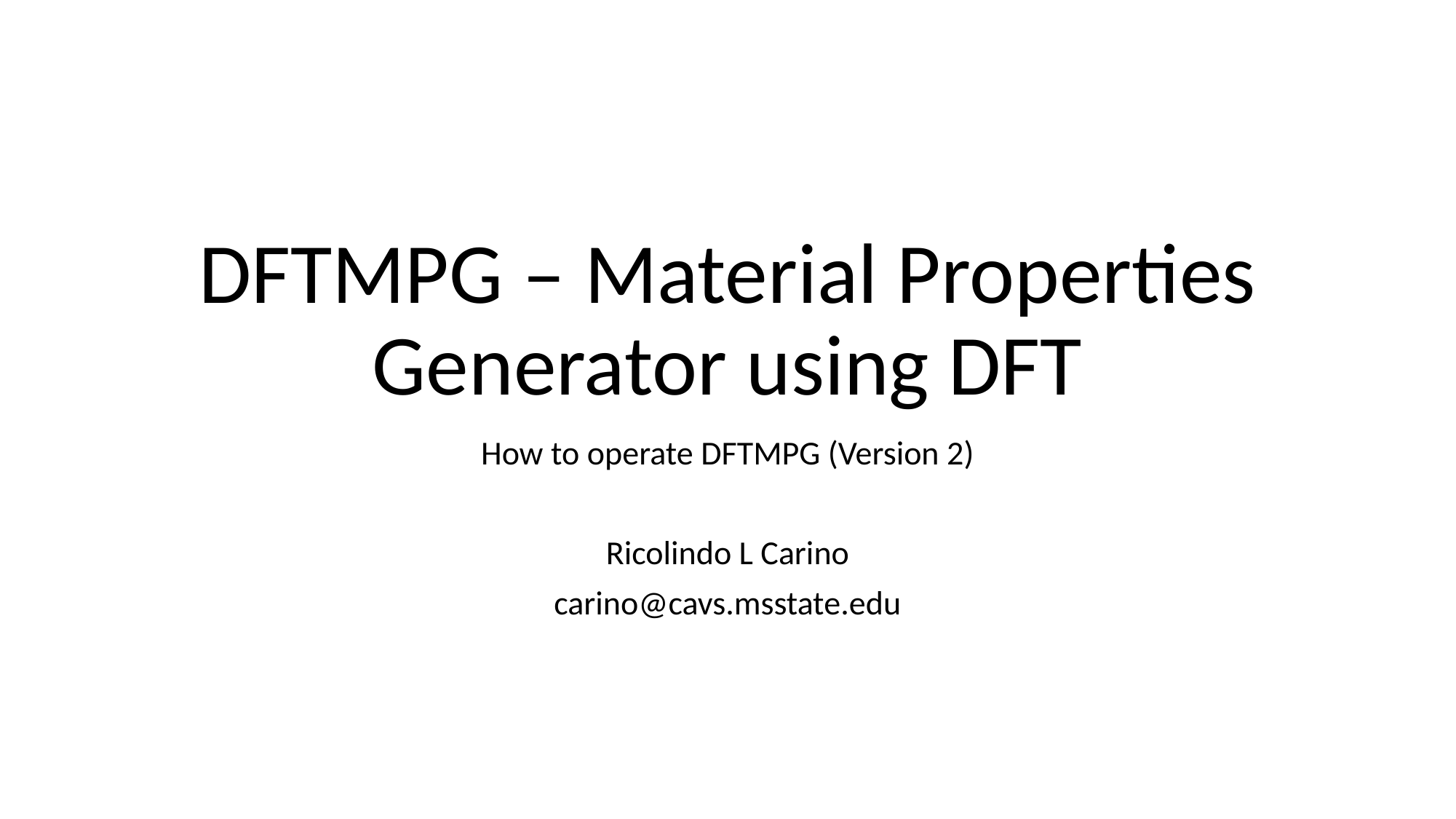

# DFTMPG – Material Properties Generator using DFT
How to operate DFTMPG (Version 2)

Ricolindo L Carino
carino@cavs.msstate.edu